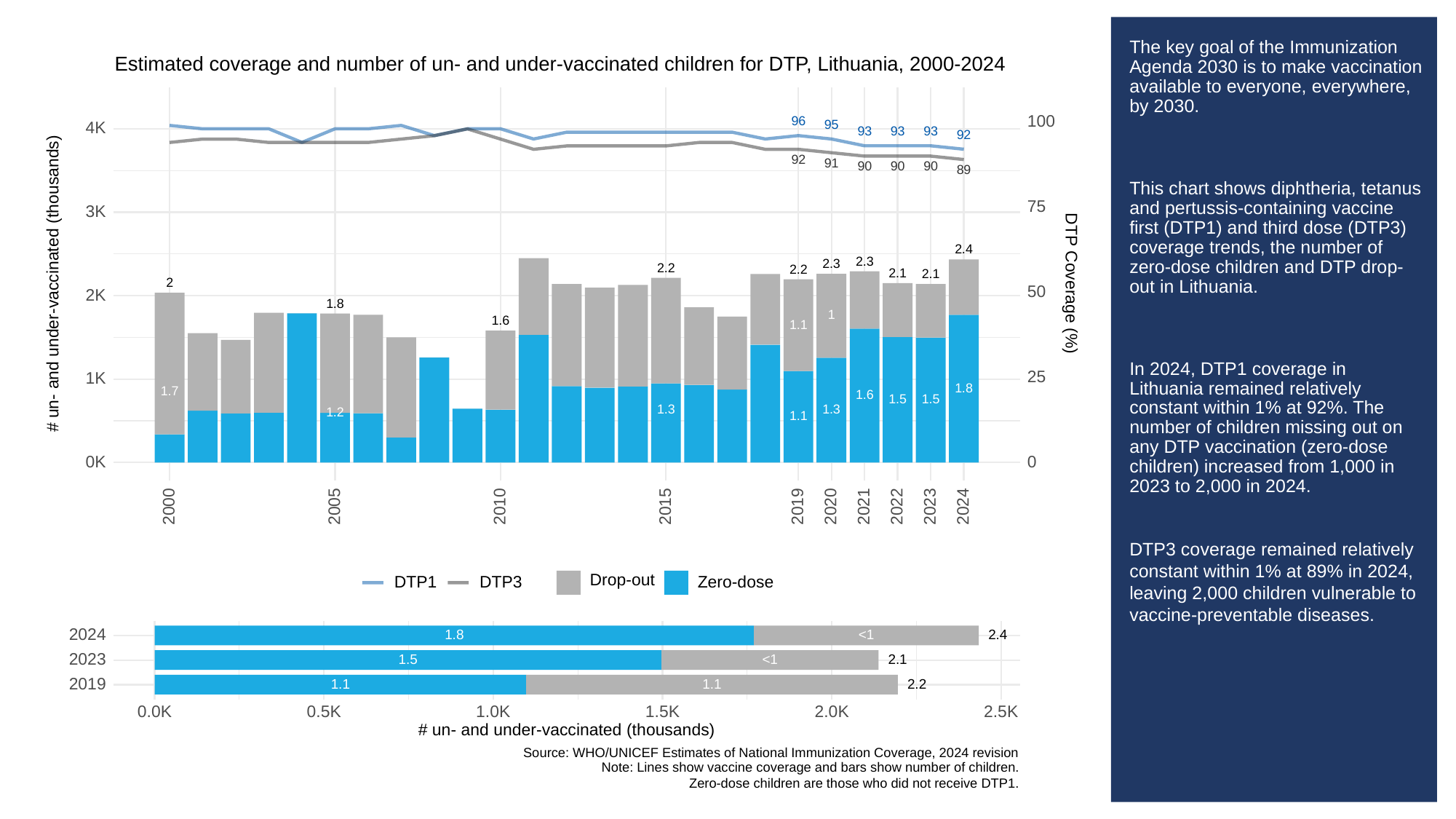

# The key goal of the Immunization Agenda 2030 is to make vaccination available to everyone, everywhere, by 2030.

This chart shows diphtheria, tetanus and pertussis-containing vaccine first (DTP1) and third dose (DTP3) coverage trends, the number of zero-dose children and DTP drop-out in Lithuania.

In 2024, DTP1 coverage in Lithuania remained relatively constant within 1% at 92%. The number of children missing out on any DTP vaccination (zero-dose children) increased from 1,000 in 2023 to 2,000 in 2024.

DTP3 coverage remained relatively constant within 1% at 89% in 2024, leaving 2,000 children vulnerable to vaccine-preventable diseases.

Estimated coverage and number of un- and under-vaccinated children for DTP, Lithuania, 2000-2024

100
96
95
4K

93
93
93

92
92
91
90
90
90
89

75
3K

2.4

2.3

2.3
2.2
2.2
2.1
2.1

# un- and under-vaccinated (thousands)
DTP Coverage (%)

2

50

2K

1.8

1

1.6

1.1

25
1K

1.8

1.7

1.6
1.5
1.5
1.3
1.3
1.2

1.1

0K
0

2023
2000
2005
2010
2015
2019
2020
2021
2022
2024

Drop-out
DTP3
Zero-dose
DTP1

2024
1.8
<1
2.4

2023
1.5
<1
2.1

2019
1.1
1.1
2.2

0.0K
0.5K
1.0K
1.5K
2.0K
2.5K
# un- and under-vaccinated (thousands)
Source: WHO/UNICEF Estimates of National Immunization Coverage, 2024 revision
Note: Lines show vaccine coverage and bars show number of children.
Zero-dose children are those who did not receive DTP1.